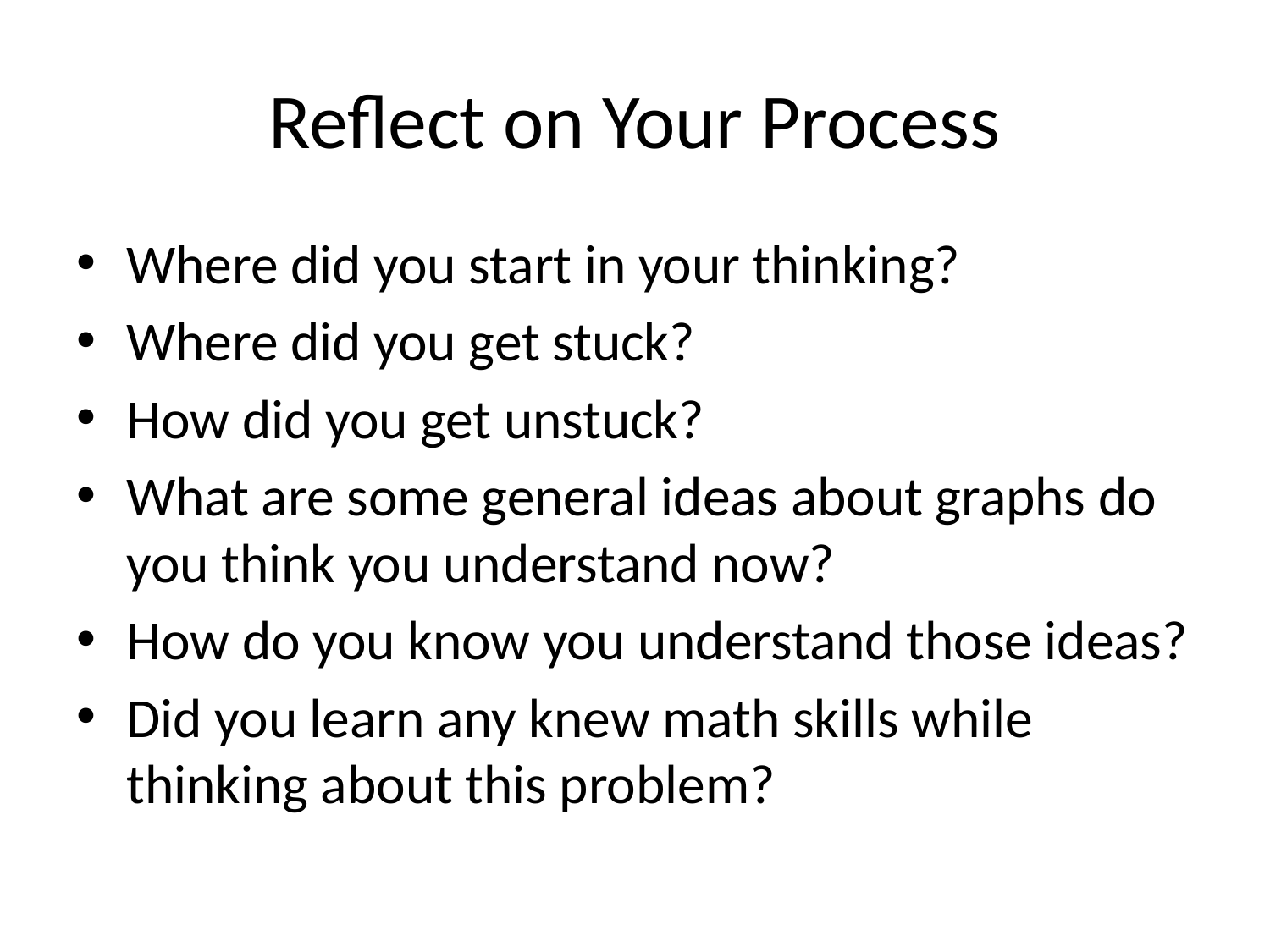

# Reflect on Your Process
Where did you start in your thinking?
Where did you get stuck?
How did you get unstuck?
What are some general ideas about graphs do you think you understand now?
How do you know you understand those ideas?
Did you learn any knew math skills while thinking about this problem?